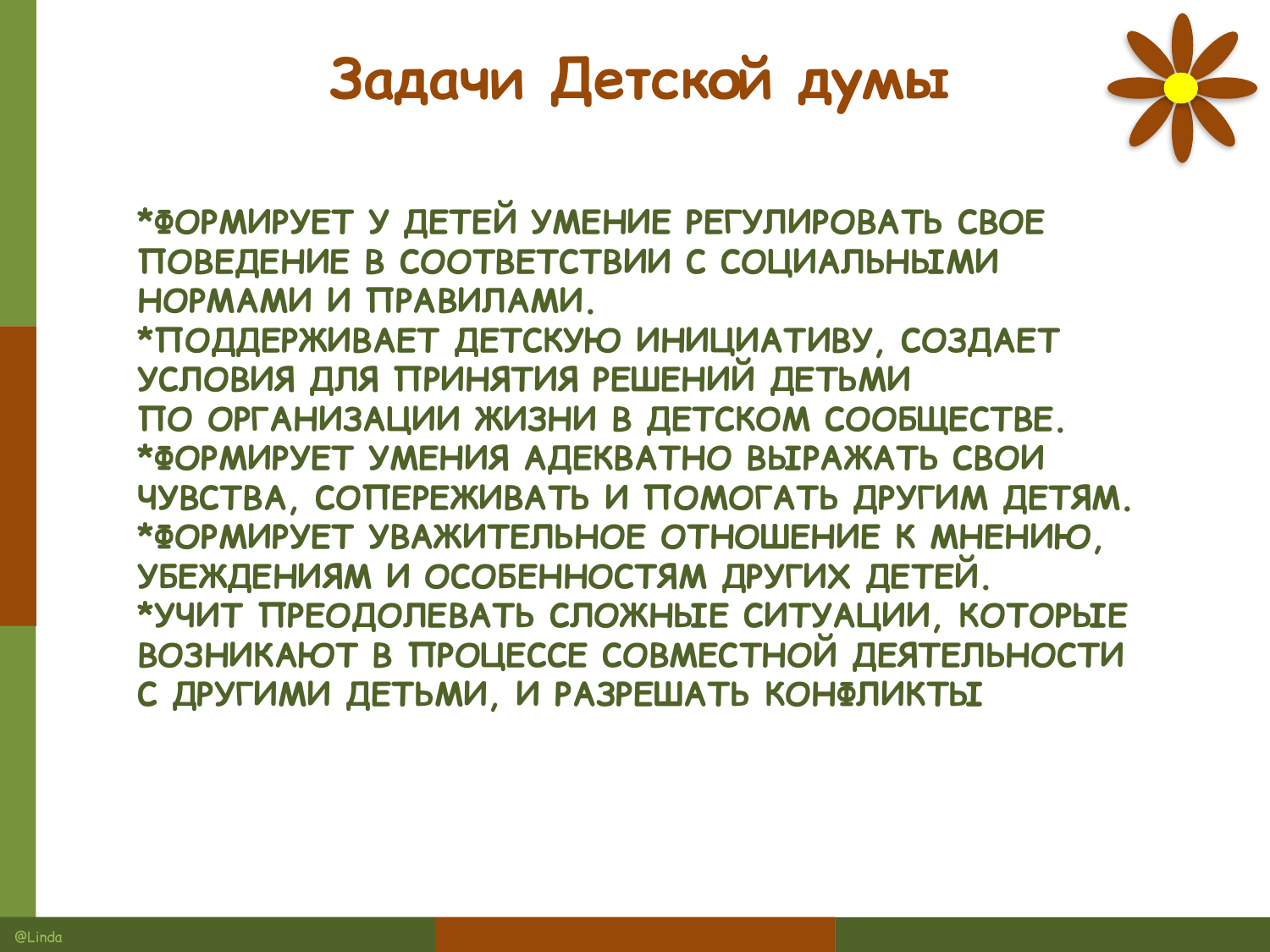

Задачи Детской думы
# *Формирует у детей умение регулировать свое поведение в соответствии с социальными нормами и правилами. *Поддерживает детскую инициативу, создает условия для принятия решений детьми по организации жизни в детском сообществе. *Формирует умения адекватно выражать свои чувства, сопереживать и помогать другим детям. *Формирует уважительное отношение к мнению, убеждениям и особенностям других детей. *Учит преодолевать сложные ситуации, которые возникают в процессе совместной деятельности с другими детьми, и разрешать конфликты